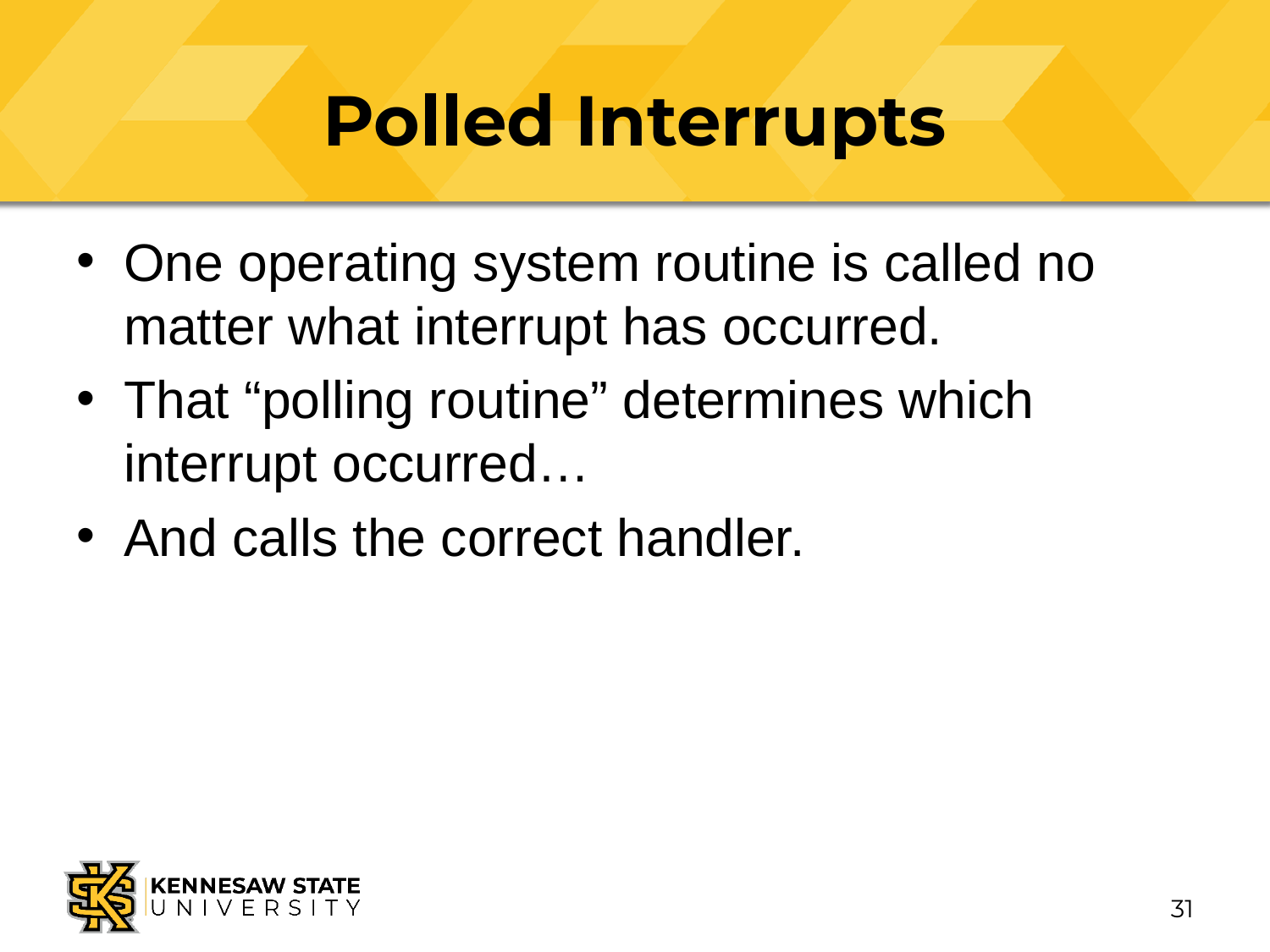

# Polled Interrupts
One operating system routine is called no matter what interrupt has occurred.
That “polling routine” determines which interrupt occurred…
And calls the correct handler.
31